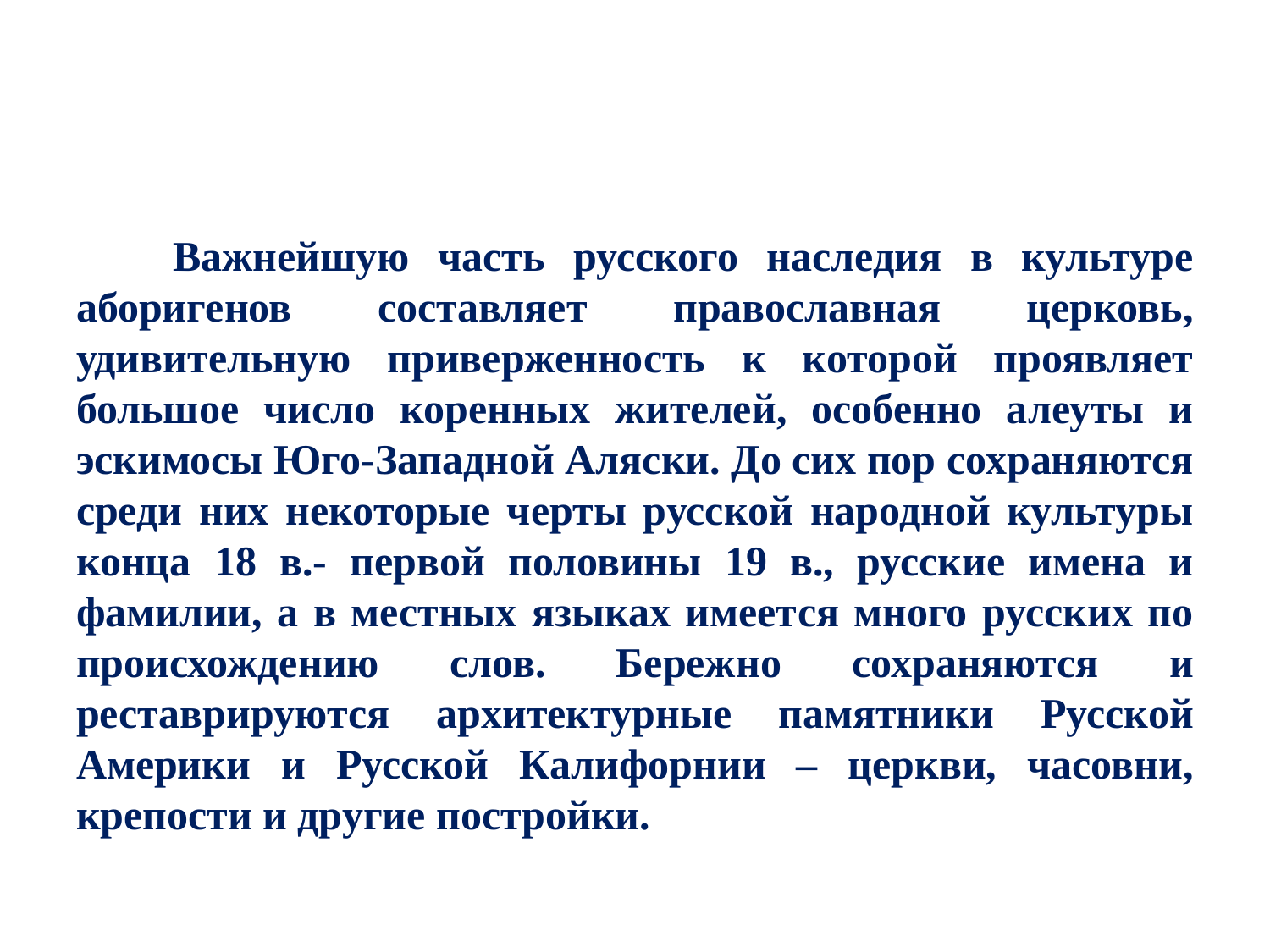

#
Важнейшую часть русского наследия в культуре аборигенов составляет православная церковь, удивительную приверженность к которой проявляет большое число коренных жителей, особенно алеуты и эскимосы Юго-Западной Аляски. До сих пор сохраняются среди них некоторые черты русской народной культуры конца 18 в.- первой половины 19 в., русские имена и фамилии, а в местных языках имеется много русских по происхождению слов. Бережно сохраняются и реставрируются архитектурные памятники Русской Америки и Русской Калифорнии – церкви, часовни, крепости и другие постройки.